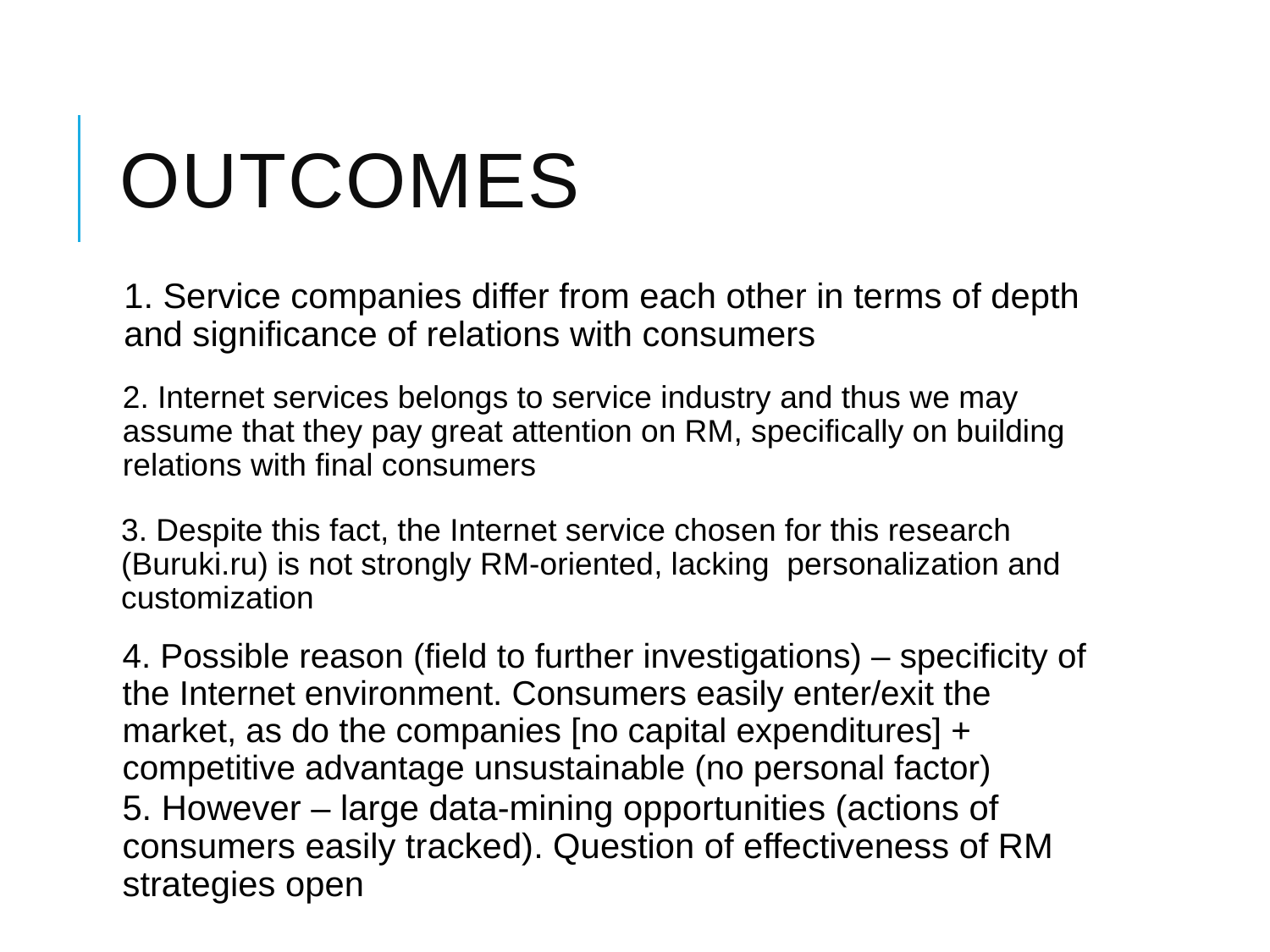

# Outcomes
1. Service companies differ from each other in terms of depth and significance of relations with consumers
2. Internet services belongs to service industry and thus we may assume that they pay great attention on RM, specifically on building relations with final consumers
3. Despite this fact, the Internet service chosen for this research (Buruki.ru) is not strongly RM-oriented, lacking  personalization and customization
4. Possible reason (field to further investigations) – specificity of the Internet environment. Consumers easily enter/exit the market, as do the companies [no capital expenditures] + competitive advantage unsustainable (no personal factor)
5. However – large data-mining opportunities (actions of consumers easily tracked). Question of effectiveness of RM strategies open